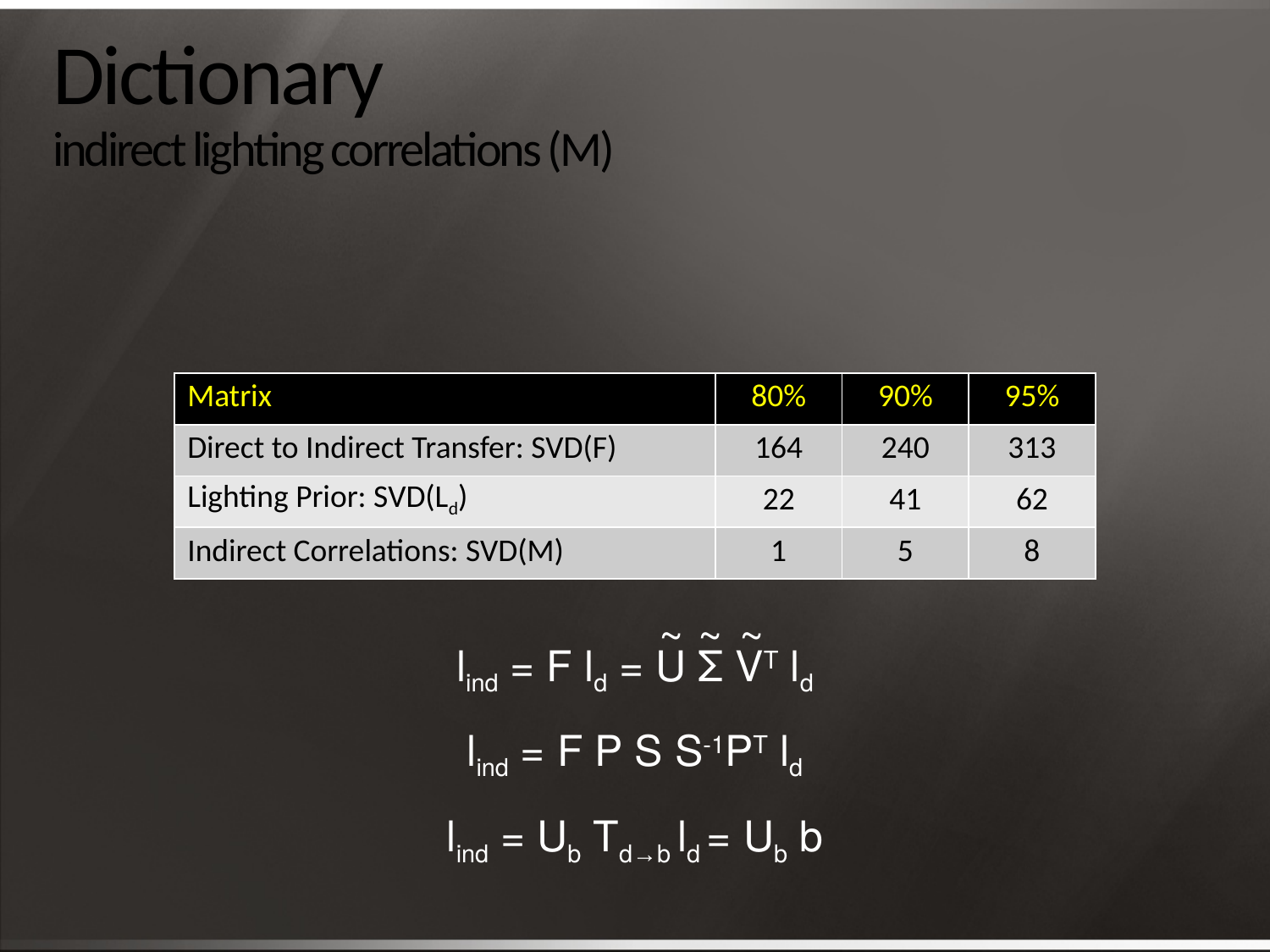

# Dictionary indirect lighting correlations (M)
| Matrix | 80% | 90% | 95% |
| --- | --- | --- | --- |
| Direct to Indirect Transfer: SVD(F) | 164 | 240 | 313 |
| Lighting Prior: SVD(Ld) | 22 | 41 | 62 |
| Indirect Correlations: SVD(M) | 1 | 5 | 8 |
~
~
~
lind = F ld = U Σ VT ld
lind = F P S S-1PT ld
lind = Ub Td→b ld = Ub b